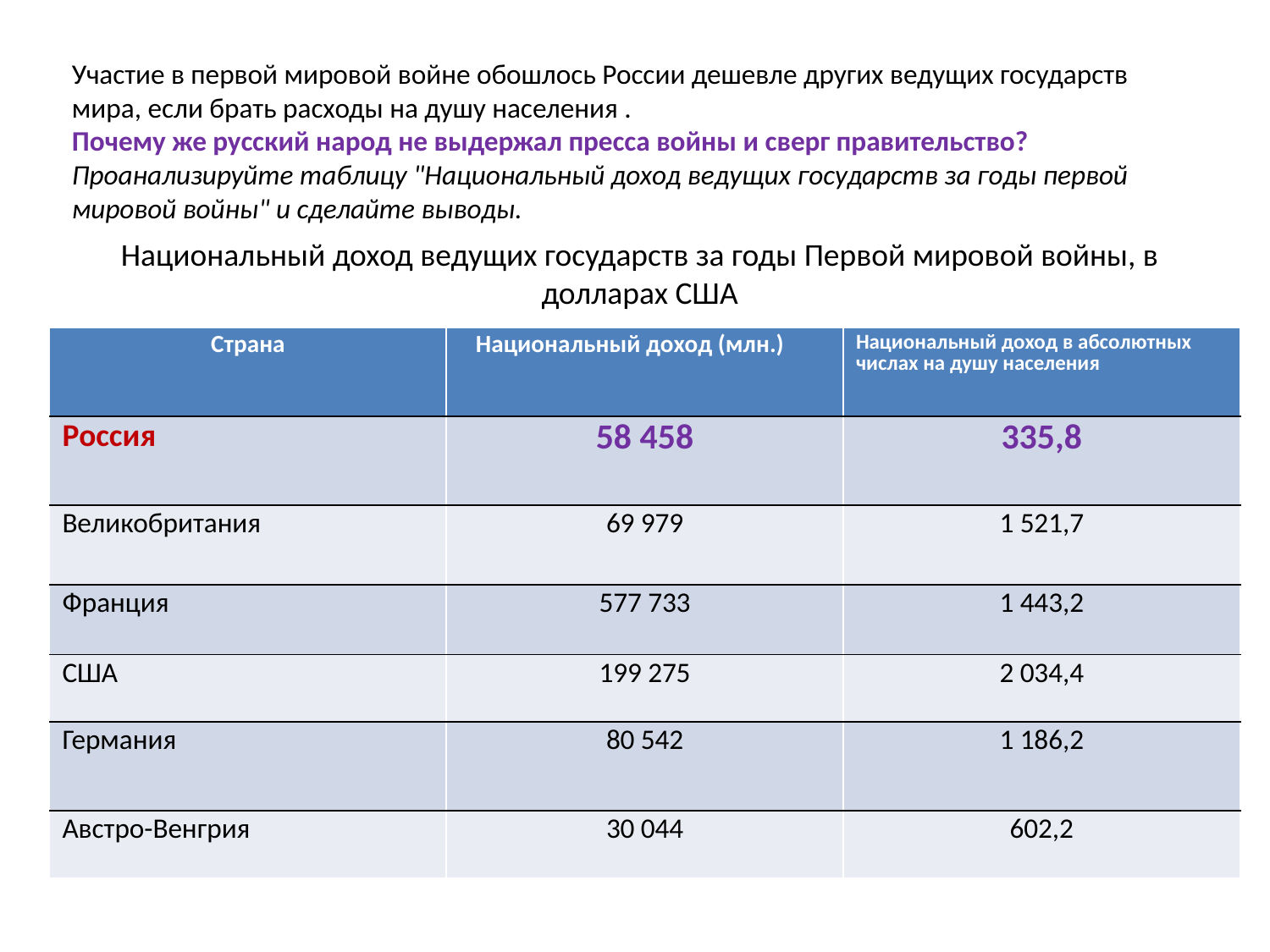

Участие в первой мировой войне обошлось России дешевле других ведущих государств мира, если брать расходы на душу населения .
Почему же русский народ не выдержал пресса войны и сверг правительство? Проанализируйте таблицу "Национальный доход ведущих государств за годы первой мировой войны" и сделайте выводы.
Национальный доход ведущих государств за годы Первой мировой войны, в долларах США
| Страна | Национальный доход (млн.) | Национальный доход в абсолютных числах на душу населения |
| --- | --- | --- |
| Россия | 58 458 | 335,8 |
| Великобритания | 69 979 | 1 521,7 |
| Франция | 577 733 | 1 443,2 |
| США | 199 275 | 2 034,4 |
| Германия | 80 542 | 1 186,2 |
| Австро-Венгрия | 30 044 | 602,2 |